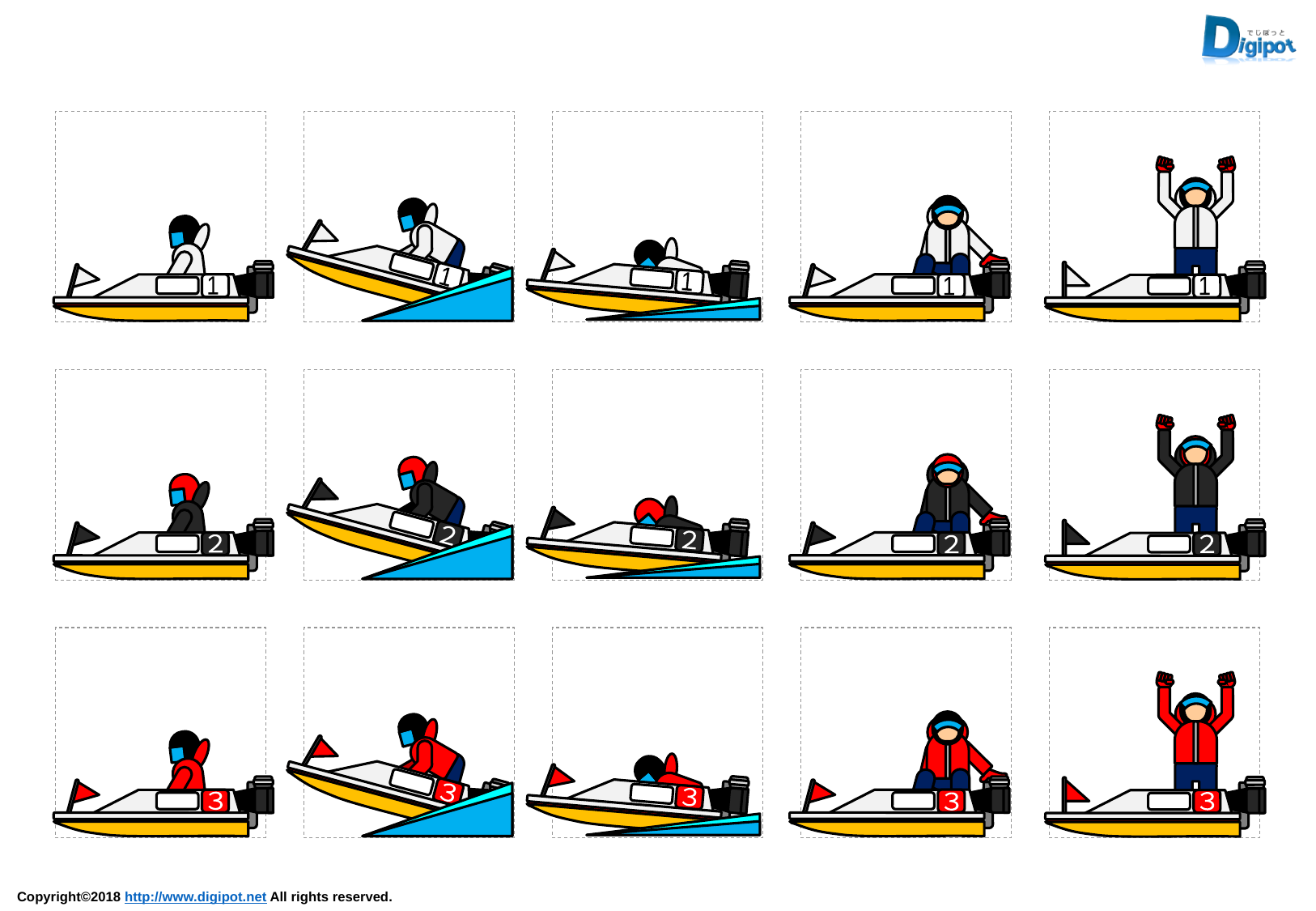

1

1

1
1

1

1

２

２

1
２

２

２

３

３

1
３

３

３